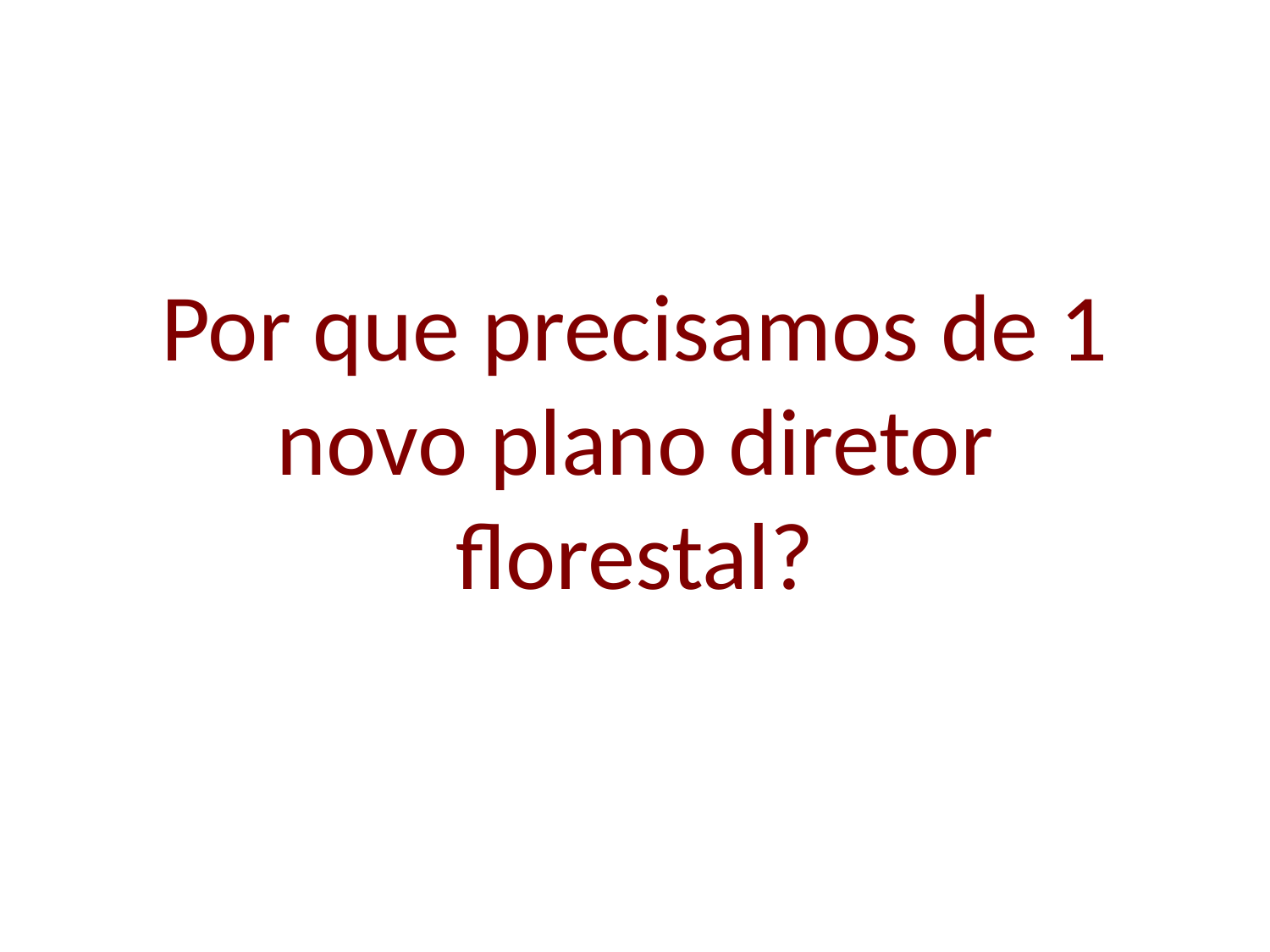

# Por que precisamos de 1 novo plano diretor florestal?